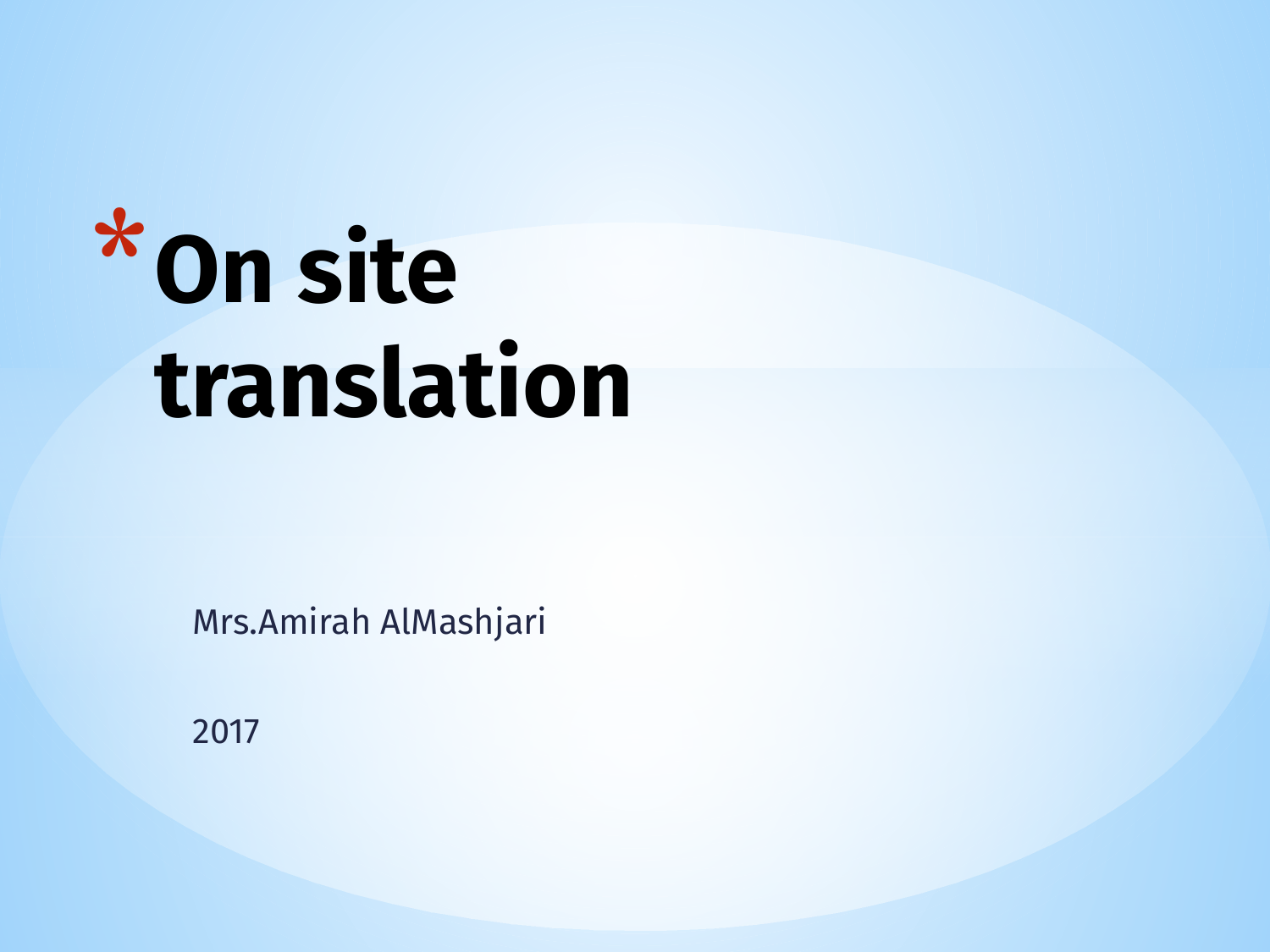

# On site translation
Mrs.Amirah AlMashjari

2017